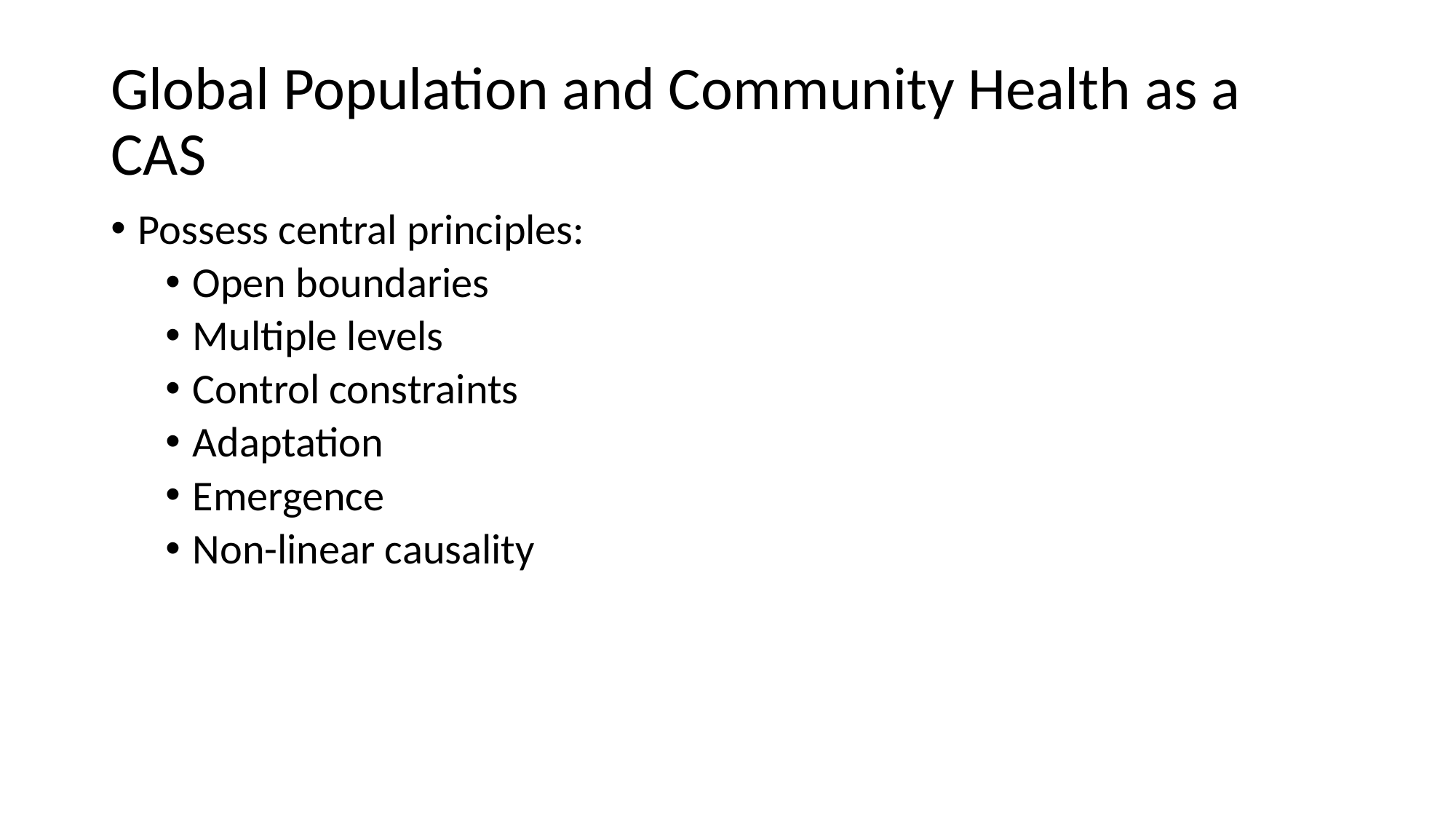

# Global Population and Community Health as a CAS
Possess central principles:
Open boundaries
Multiple levels
Control constraints
Adaptation
Emergence
Non-linear causality